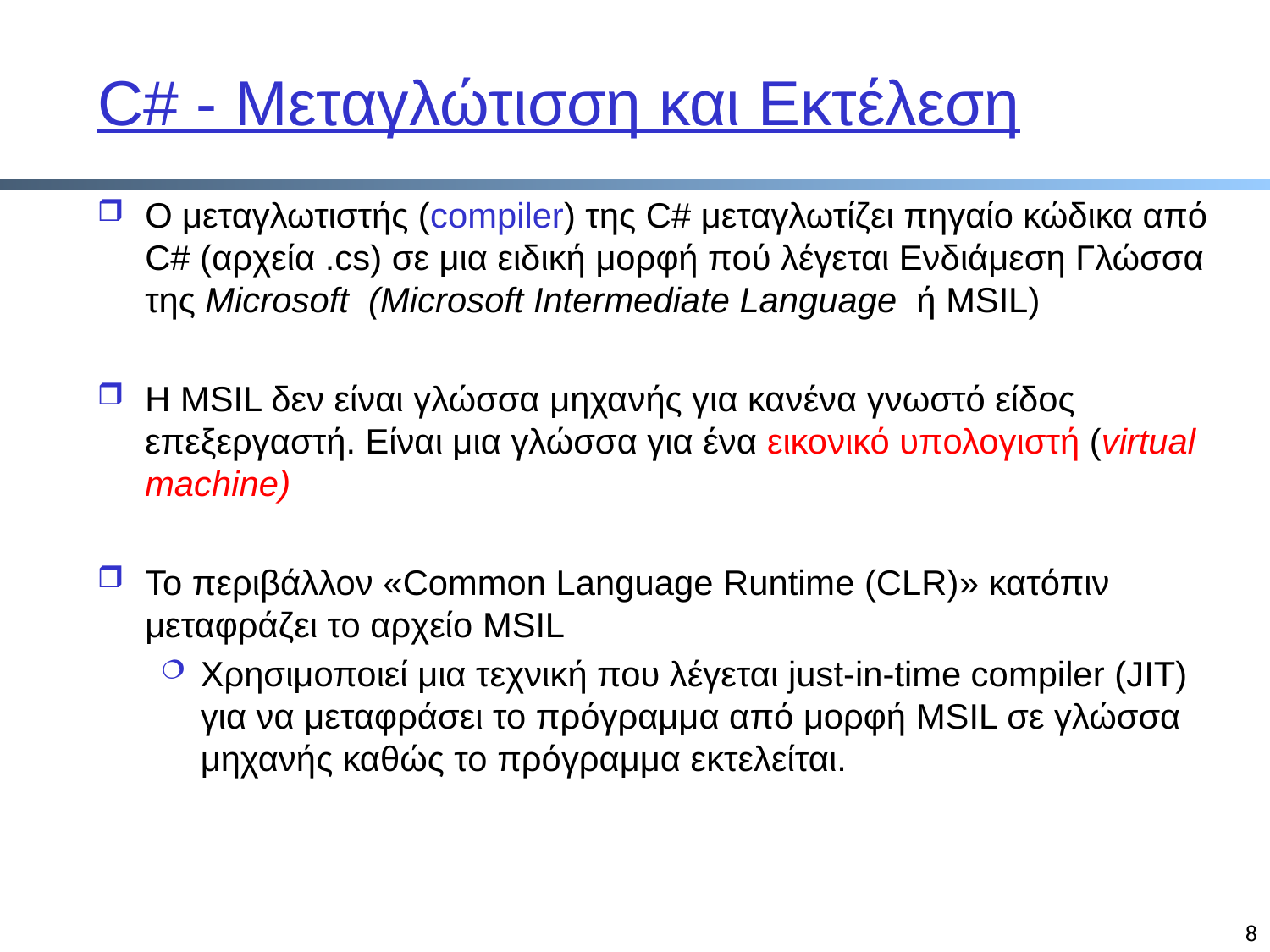

C# - Μεταγλώτισση και Εκτέλεση
Ο μεταγλωτιστής (compiler) της C# μεταγλωτίζει πηγαίο κώδικα από C# (αρχεία .cs) σε μια ειδική μορφή πού λέγεται Ενδιάμεση Γλώσσα της Microsoft  (Microsoft Intermediate Language  ή MSIL)

Η MSIL δεν είναι γλώσσα μηχανής για κανένα γνωστό είδος επεξεργαστή. Είναι μια γλώσσα για ένα εικονικό υπολογιστή (virtual machine)

Το περιβάλλον «Common Language Runtime (CLR)» κατόπιν μεταφράζει το αρχείο MSIL
Χρησιμοποιεί μια τεχνική που λέγεται just-in-time compiler (JIT) για να μεταφράσει το πρόγραμμα από μορφή MSIL σε γλώσσα μηχανής καθώς το πρόγραμμα εκτελείται.
8